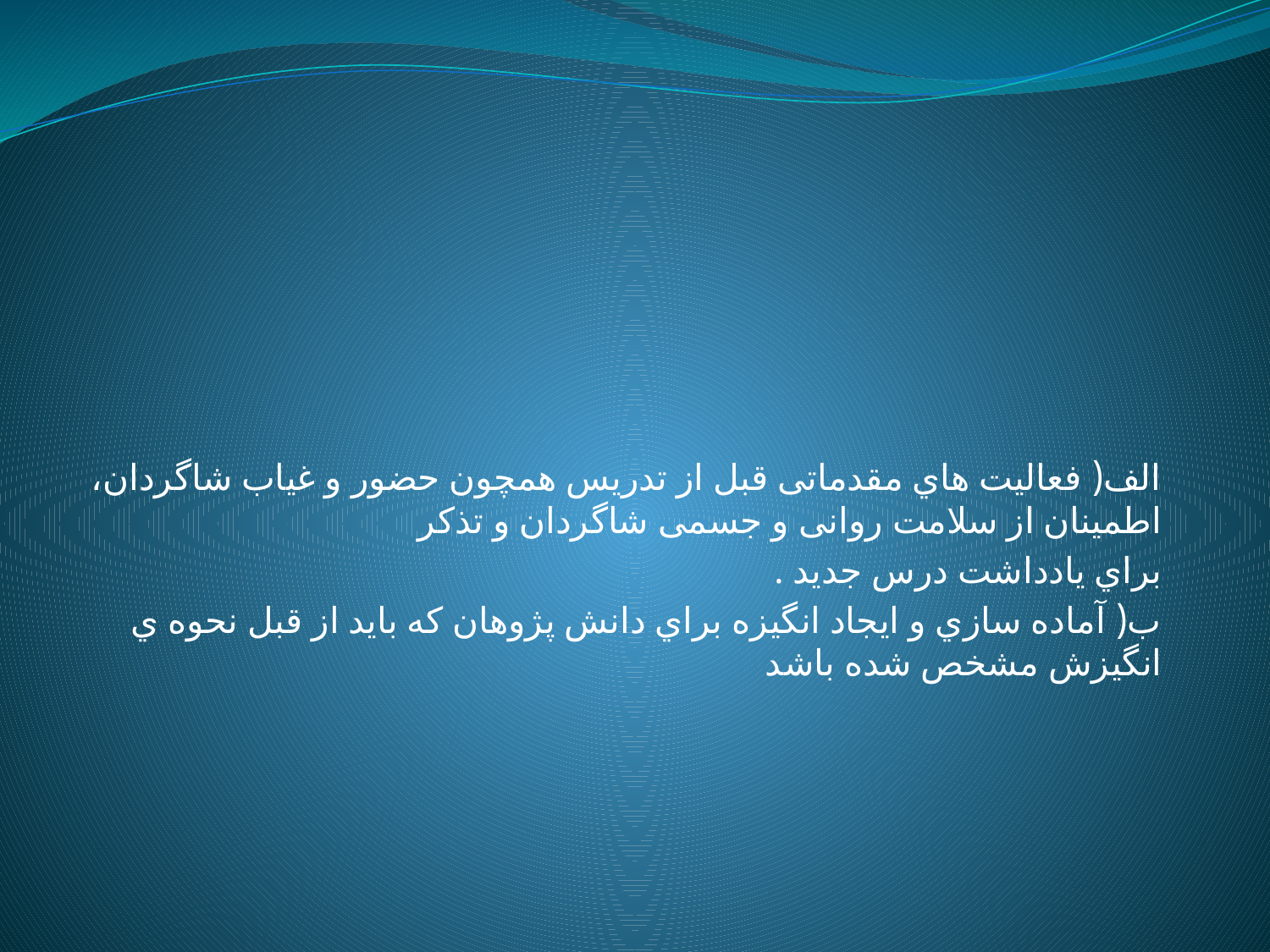

#
الف( فعالیت هاي مقدماتی قبل از تدریس همچون حضور و غیاب شاگردان، اطمینان از سلامت روانی و جسمی شاگردان و تذکر
براي یادداشت درس جدید .
ب( آماده سازي و ایجاد انگیزه براي دانش پژوهان که باید از قبل نحوه ي انگیزش مشخص شده باشد